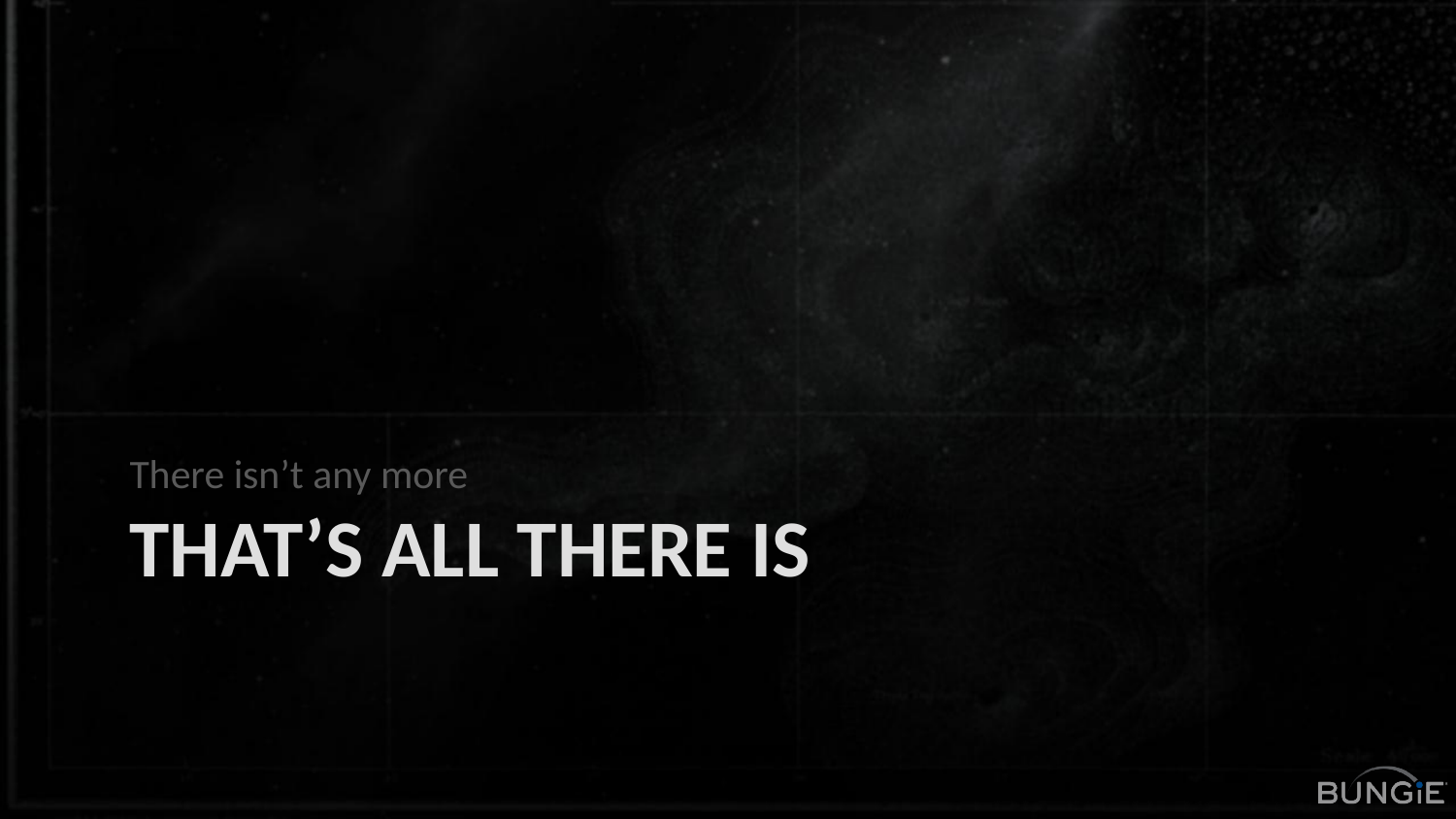

There isn’t any more
# That’s all there is